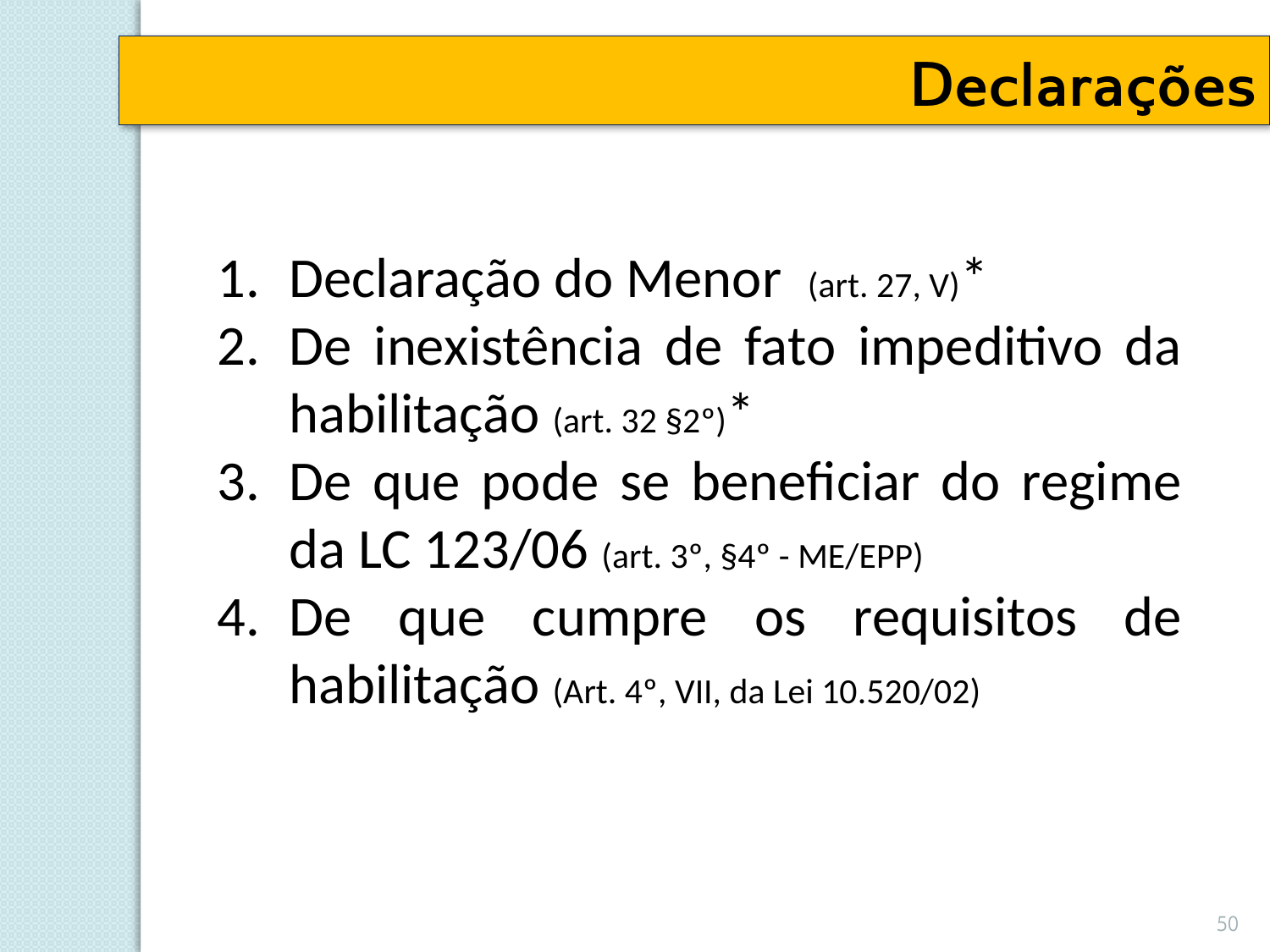

Declarações
Declaração do Menor  (art. 27, V)*
De inexistência de fato impeditivo da habilitação (art. 32 §2º)*
De que pode se beneficiar do regime da LC 123/06 (art. 3º, §4º - ME/EPP)
De que cumpre os requisitos de habilitação (Art. 4º, VII, da Lei 10.520/02)
50